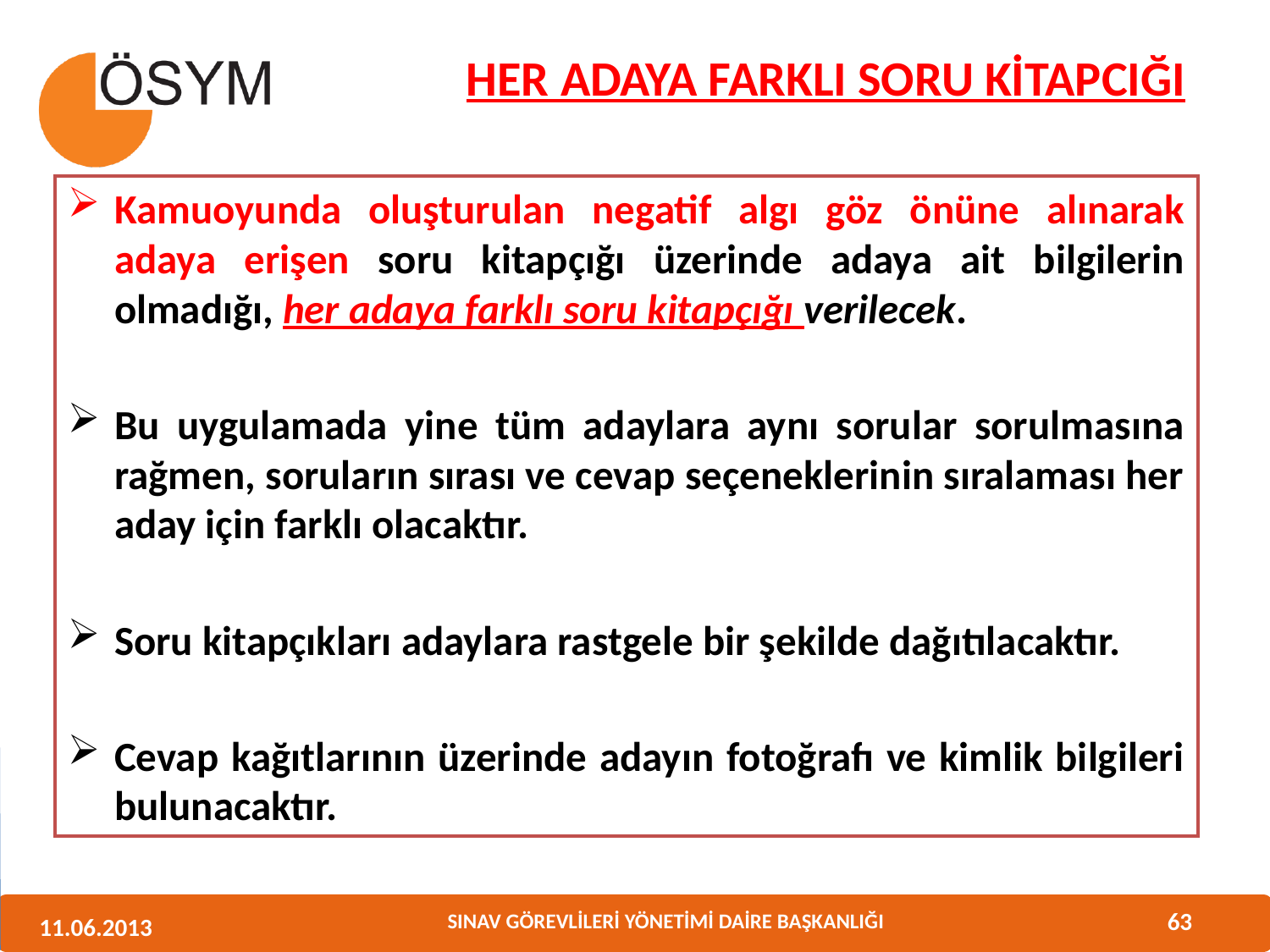

HER ADAYA FARKLI SORU KİTAPCIĞI
Kamuoyunda oluşturulan negatif algı göz önüne alınarak adaya erişen soru kitapçığı üzerinde adaya ait bilgilerin olmadığı, her adaya farklı soru kitapçığı verilecek.

Bu uygulamada yine tüm adaylara aynı sorular sorulmasına rağmen, soruların sırası ve cevap seçeneklerinin sıralaması her aday için farklı olacaktır.

Soru kitapçıkları adaylara rastgele bir şekilde dağıtılacaktır.

Cevap kağıtlarının üzerinde adayın fotoğrafı ve kimlik bilgileri bulunacaktır.
63
11.06.2013